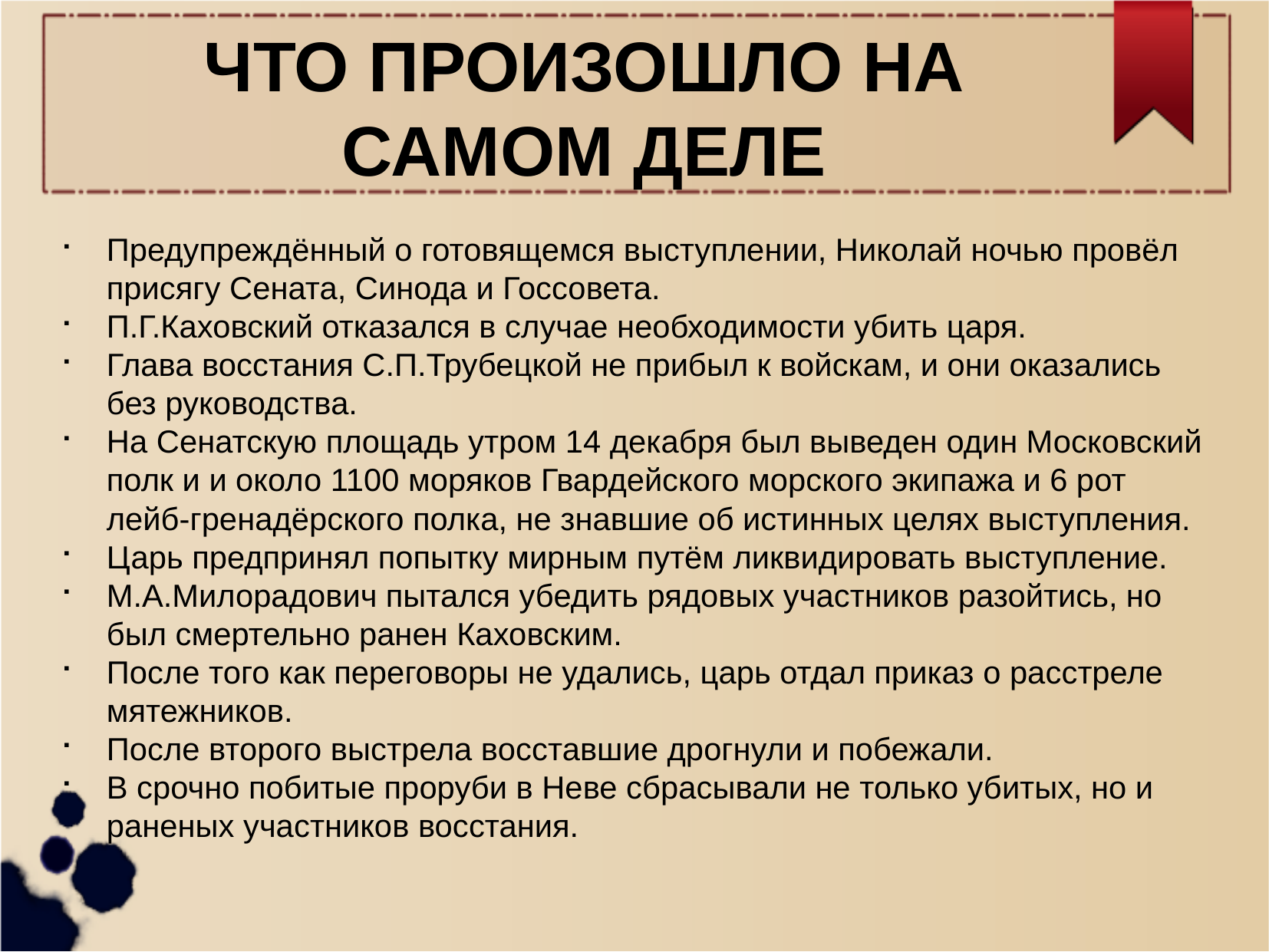

ЧТО ПРОИЗОШЛО НА САМОМ ДЕЛЕ
Предупреждённый о готовящемся выступлении, Николай ночью провёл присягу Сената, Синода и Госсовета.
П.Г.Каховский отказался в случае необходимости убить царя.
Глава восстания С.П.Трубецкой не прибыл к войскам, и они оказались без руководства.
На Сенатскую площадь утром 14 декабря был выведен один Московский полк и и около 1100 моряков Гвардейского морского экипажа и 6 рот лейб-гренадёрского полка, не знавшие об истинных целях выступления.
Царь предпринял попытку мирным путём ликвидировать выступление.
М.А.Милорадович пытался убедить рядовых участников разойтись, но был смертельно ранен Каховским.
После того как переговоры не удались, царь отдал приказ о расстреле мятежников.
После второго выстрела восставшие дрогнули и побежали.
В срочно побитые проруби в Неве сбрасывали не только убитых, но и раненых участников восстания.